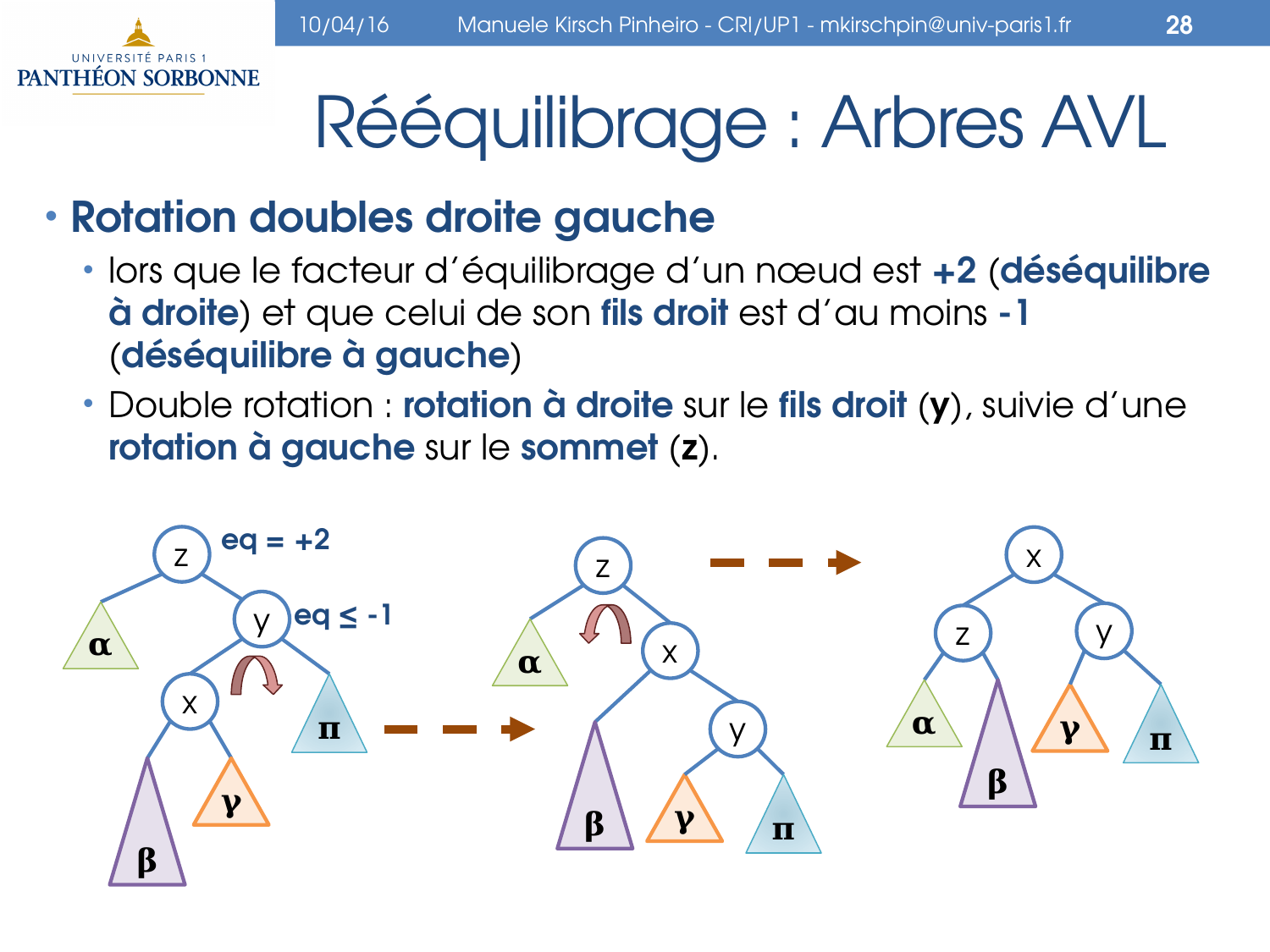

10/04/16
Manuele Kirsch Pinheiro - CRI/UP1 - mkirschpin@univ-paris1.fr
28
# Rééquilibrage : Arbres AVL
Rotation doubles droite gauche
lors que le facteur d’équilibrage d’un nœud est +2 (déséquilibre à droite) et que celui de son fils droit est d’au moins -1 (déséquilibre à gauche)
Double rotation : rotation à droite sur le fils droit (y), suivie d’une rotation à gauche sur le sommet (z).
eq = +2
z
x
z
eq ≤ -1
y
𝛂
y

z
𝛂
x

x
𝛑
𝛂
𝛃
𝛄
𝛑
y
𝛃
𝛃
𝛄
𝛄
𝛑